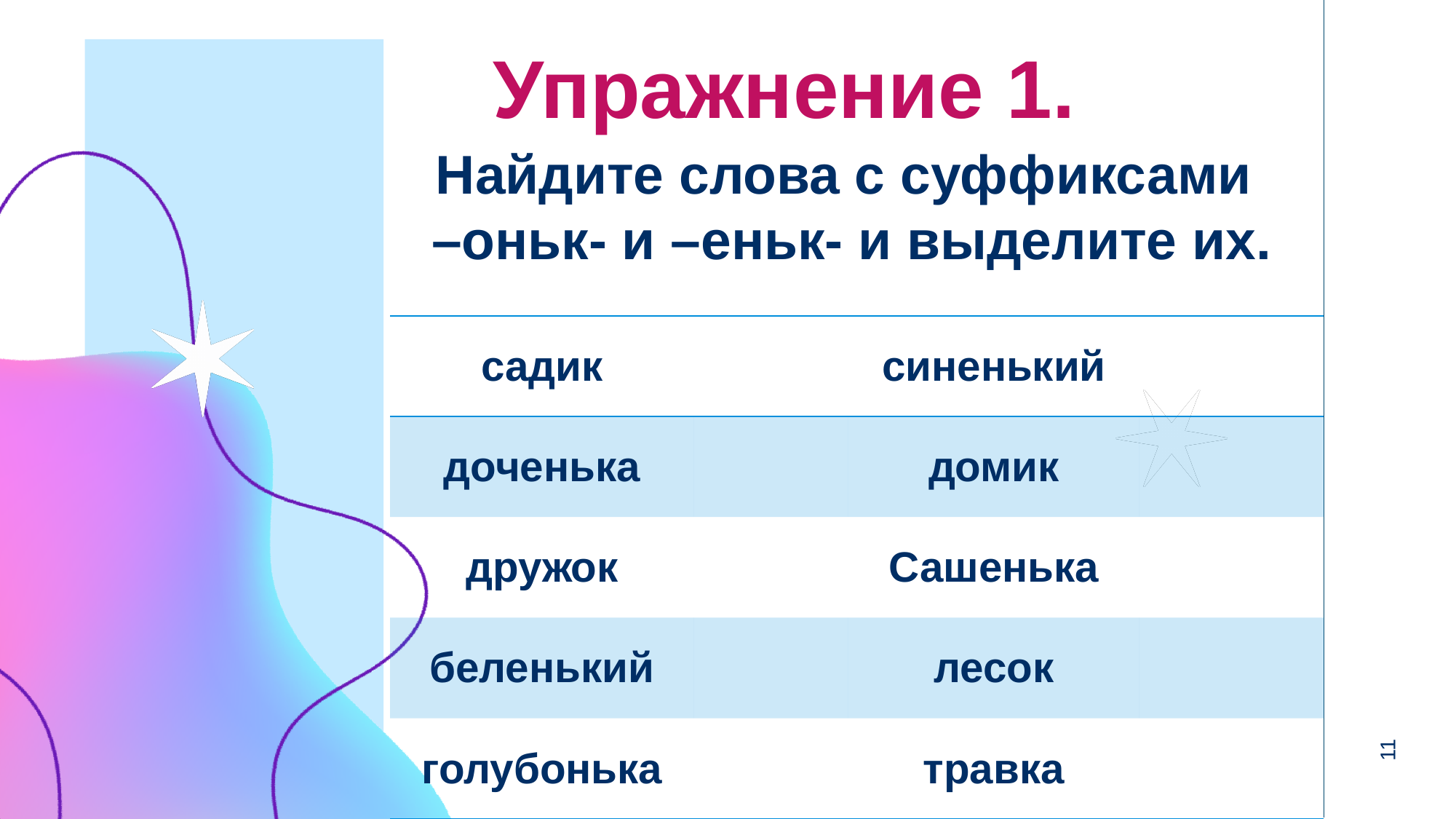

# Упражнение 1.
Найдите слова с суффиксами
–оньк- и –еньк- и выделите их.
| садик |  | синенький |  |
| --- | --- | --- | --- |
| доченька |  | домик |  |
| дружок |  | Сашенька |  |
| беленький |  | лесок |  |
| голубонька |  | травка |  |
11